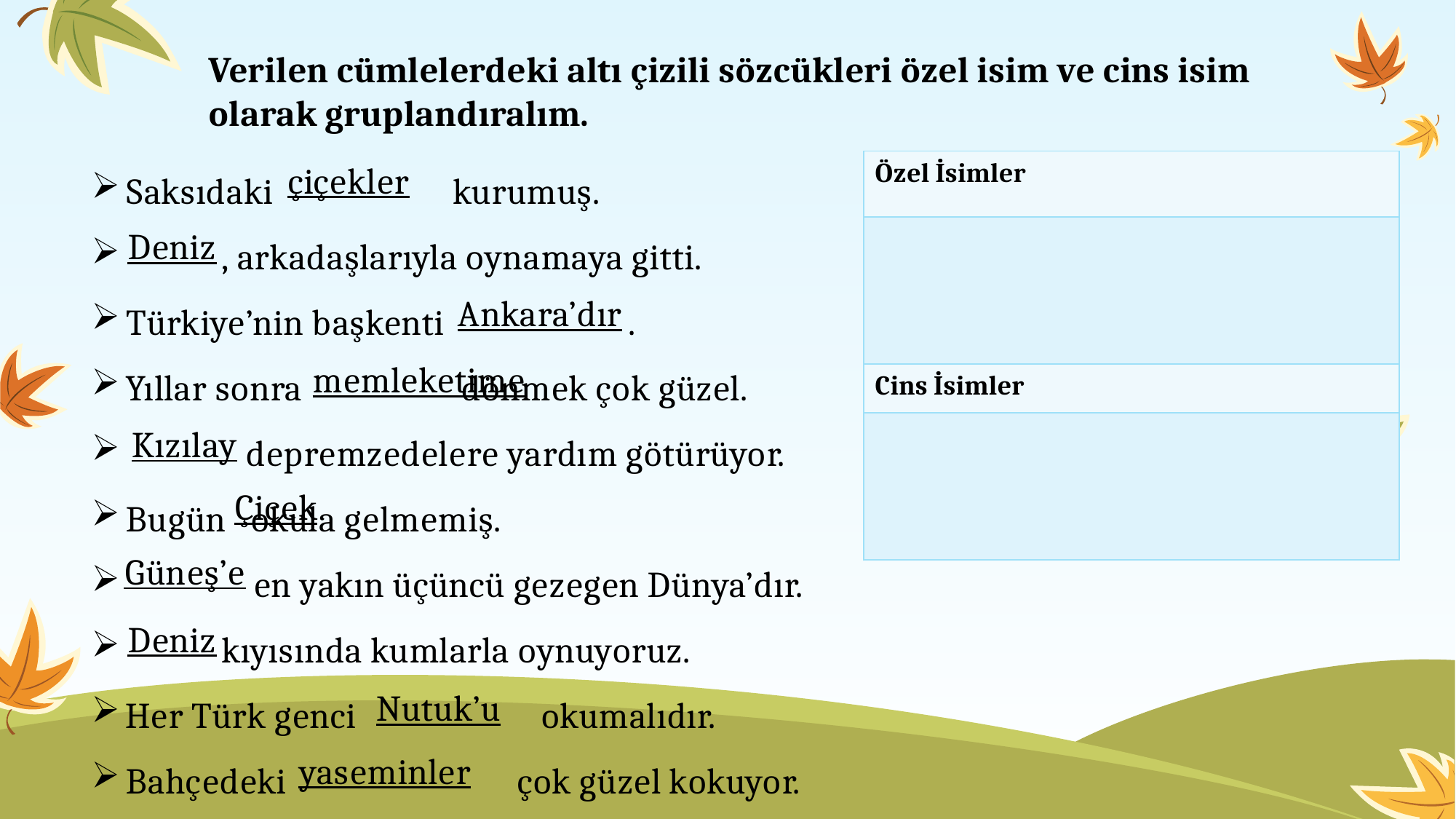

Verilen cümlelerdeki altı çizili sözcükleri özel isim ve cins isim olarak gruplandıralım.
Saksıdaki 		kurumuş.
            , arkadaşlarıyla oynamaya gitti.
Türkiye’nin başkenti                       .
Yıllar sonra 		 dönmek çok güzel.
               depremzedelere yardım götürüyor.
Bugün 	  okula gelmemiş.
                en yakın üçüncü gezegen Dünya’dır.
            kıyısında kumlarla oynuyoruz.
Her Türk genci 	           okumalıdır.
Bahçedeki 		        çok güzel kokuyor.

çiçekler
| Özel İsimler |
| --- |
|  |
| Cins İsimler |
|  |
Deniz
Ankara’dır
memleketime
Kızılay
Çiçek
Güneş’e
Deniz
Nutuk’u
yaseminler